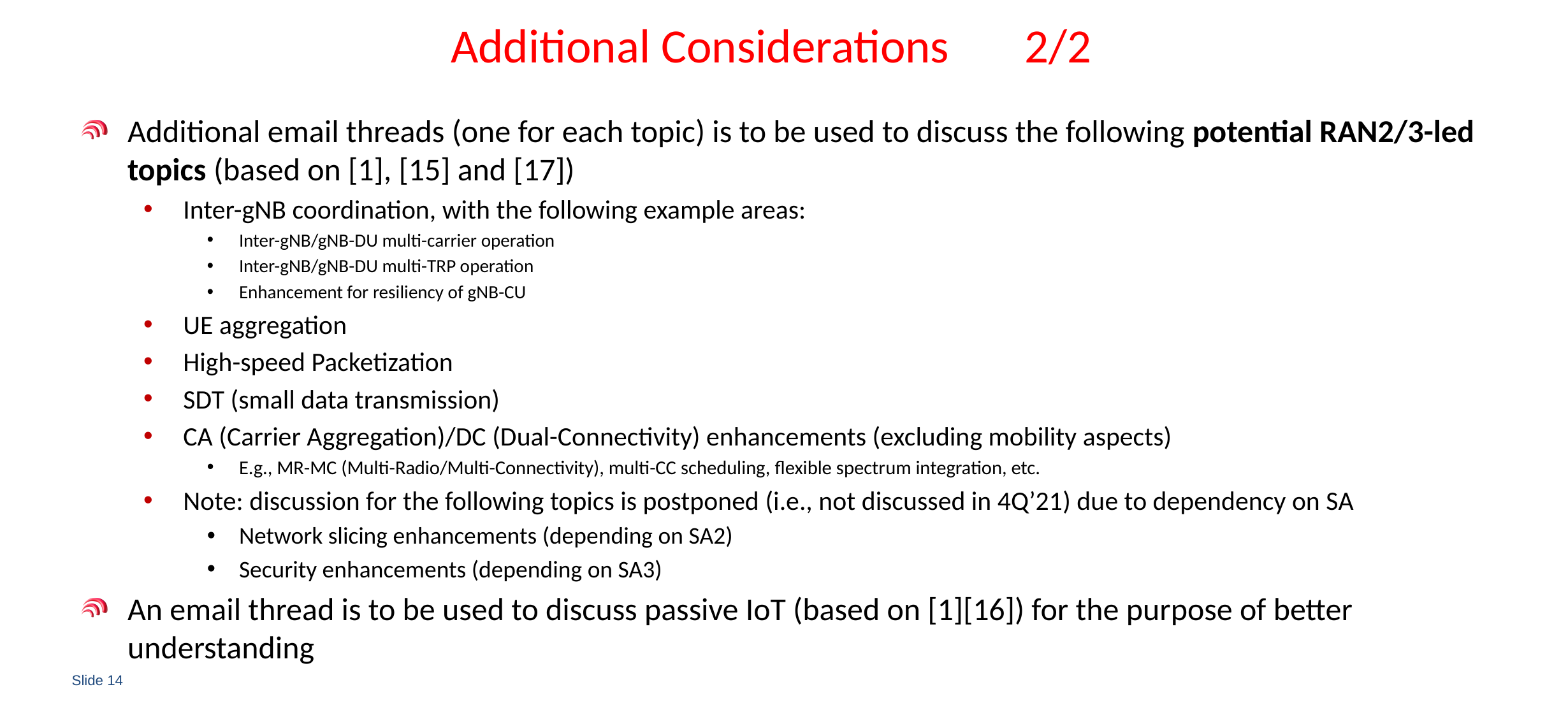

# Additional Considerations	2/2
Additional email threads (one for each topic) is to be used to discuss the following potential RAN2/3-led topics (based on [1], [15] and [17])
Inter-gNB coordination, with the following example areas:
Inter-gNB/gNB-DU multi-carrier operation
Inter-gNB/gNB-DU multi-TRP operation
Enhancement for resiliency of gNB-CU
UE aggregation
High-speed Packetization
SDT (small data transmission)
CA (Carrier Aggregation)/DC (Dual-Connectivity) enhancements (excluding mobility aspects)
E.g., MR-MC (Multi-Radio/Multi-Connectivity), multi-CC scheduling, flexible spectrum integration, etc.
Note: discussion for the following topics is postponed (i.e., not discussed in 4Q’21) due to dependency on SA
Network slicing enhancements (depending on SA2)
Security enhancements (depending on SA3)
An email thread is to be used to discuss passive IoT (based on [1][16]) for the purpose of better understanding